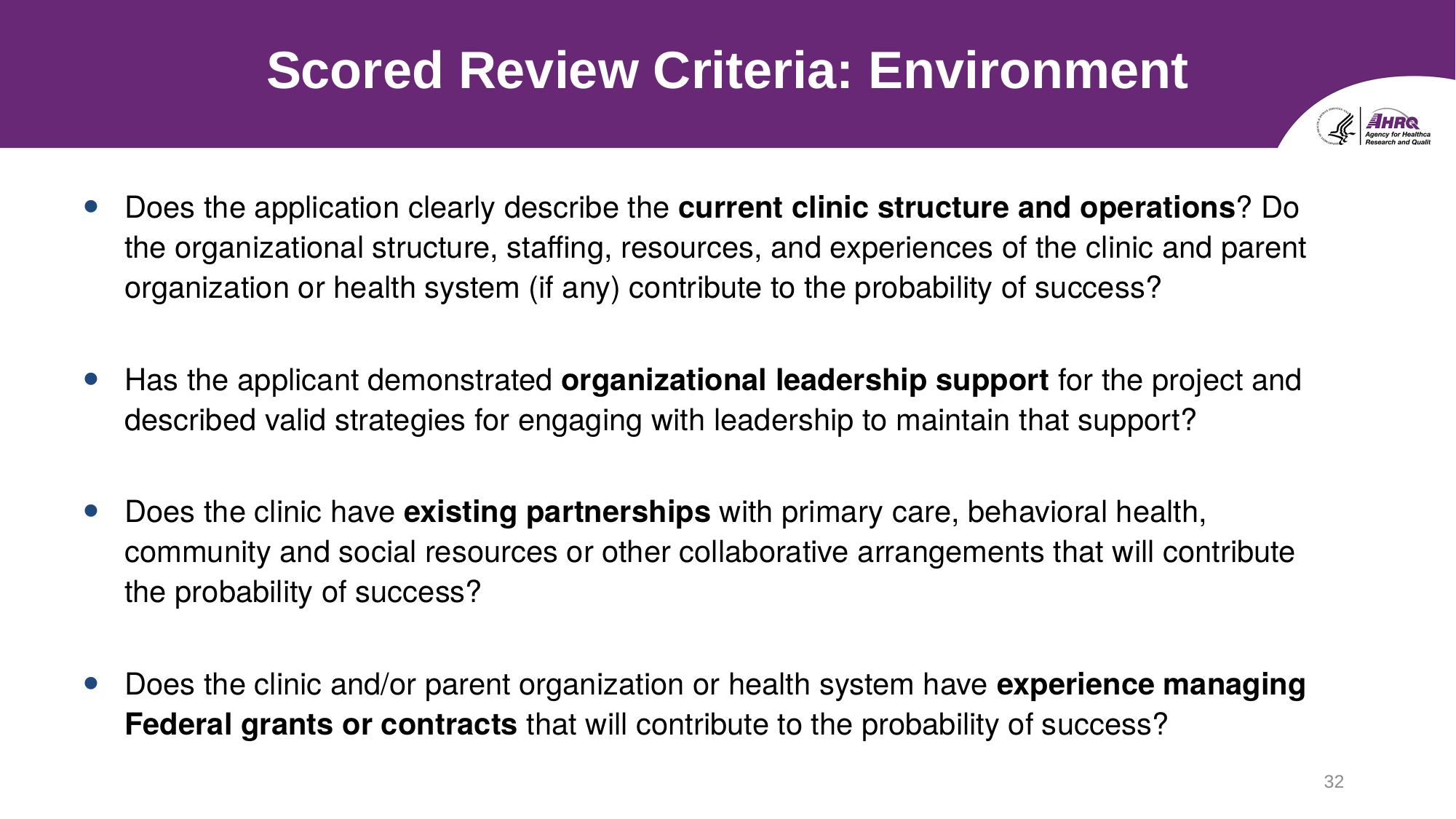

# Scored Review Criteria: Environment
Does the application clearly describe the current clinic structure and operations? Do the organizational structure, staffing, resources, and experiences of the clinic and parent organization or health system (if any) contribute to the probability of success?

Has the applicant demonstrated organizational leadership support for the project and described valid strategies for engaging with leadership to maintain that support?

Does the clinic have existing partnerships with primary care, behavioral health, community and social resources or other collaborative arrangements that will contribute the probability of success?

Does the clinic and/or parent organization or health system have experience managing Federal grants or contracts that will contribute to the probability of success?
32